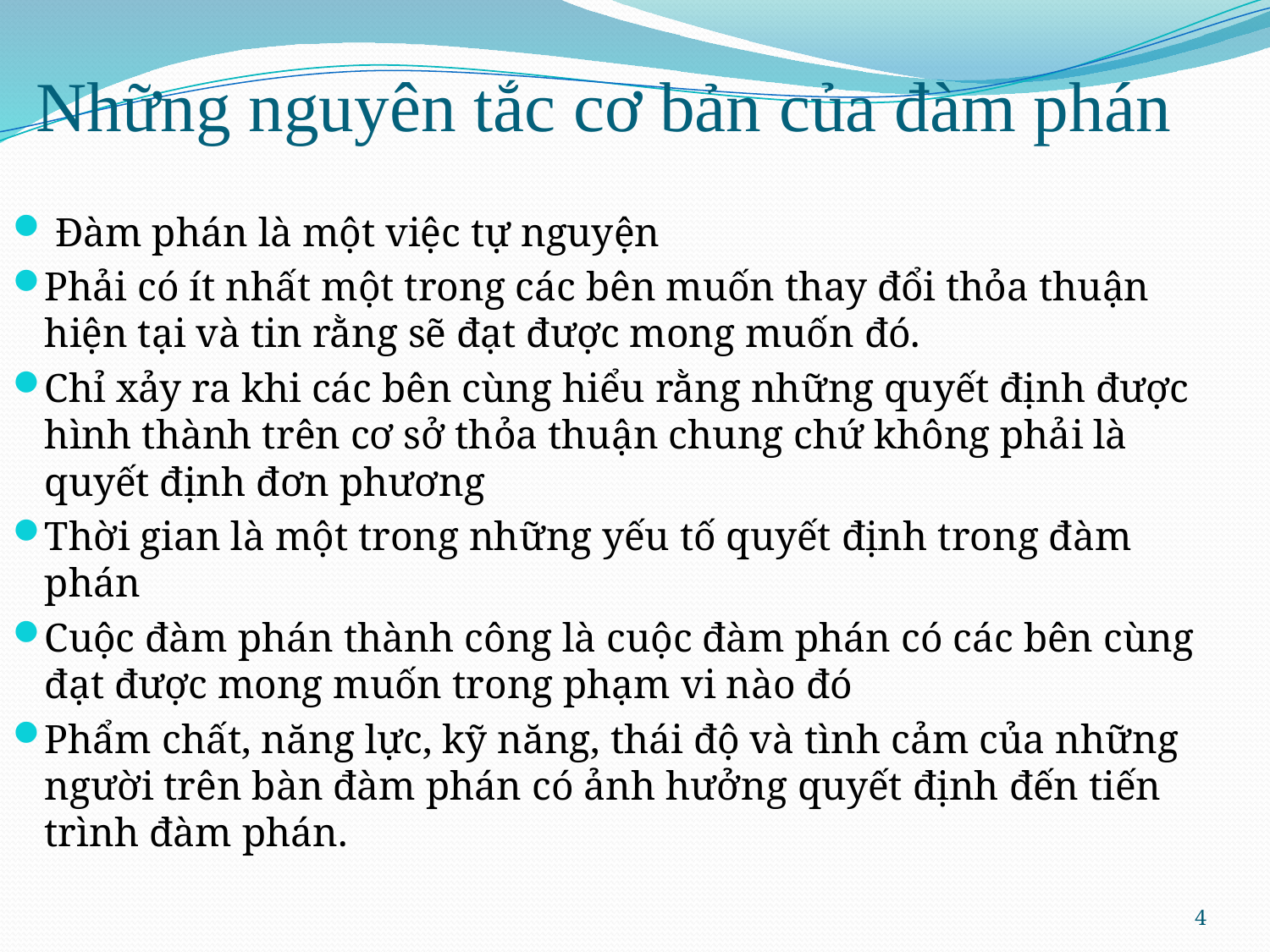

# Những nguyên tắc cơ bản của đàm phán
 Đàm phán là một việc tự nguyện
Phải có ít nhất một trong các bên muốn thay đổi thỏa thuận hiện tại và tin rằng sẽ đạt được mong muốn đó.
Chỉ xảy ra khi các bên cùng hiểu rằng những quyết định được hình thành trên cơ sở thỏa thuận chung chứ không phải là quyết định đơn phương
Thời gian là một trong những yếu tố quyết định trong đàm phán
Cuộc đàm phán thành công là cuộc đàm phán có các bên cùng đạt được mong muốn trong phạm vi nào đó
Phẩm chất, năng lực, kỹ năng, thái độ và tình cảm của những người trên bàn đàm phán có ảnh hưởng quyết định đến tiến trình đàm phán.

4